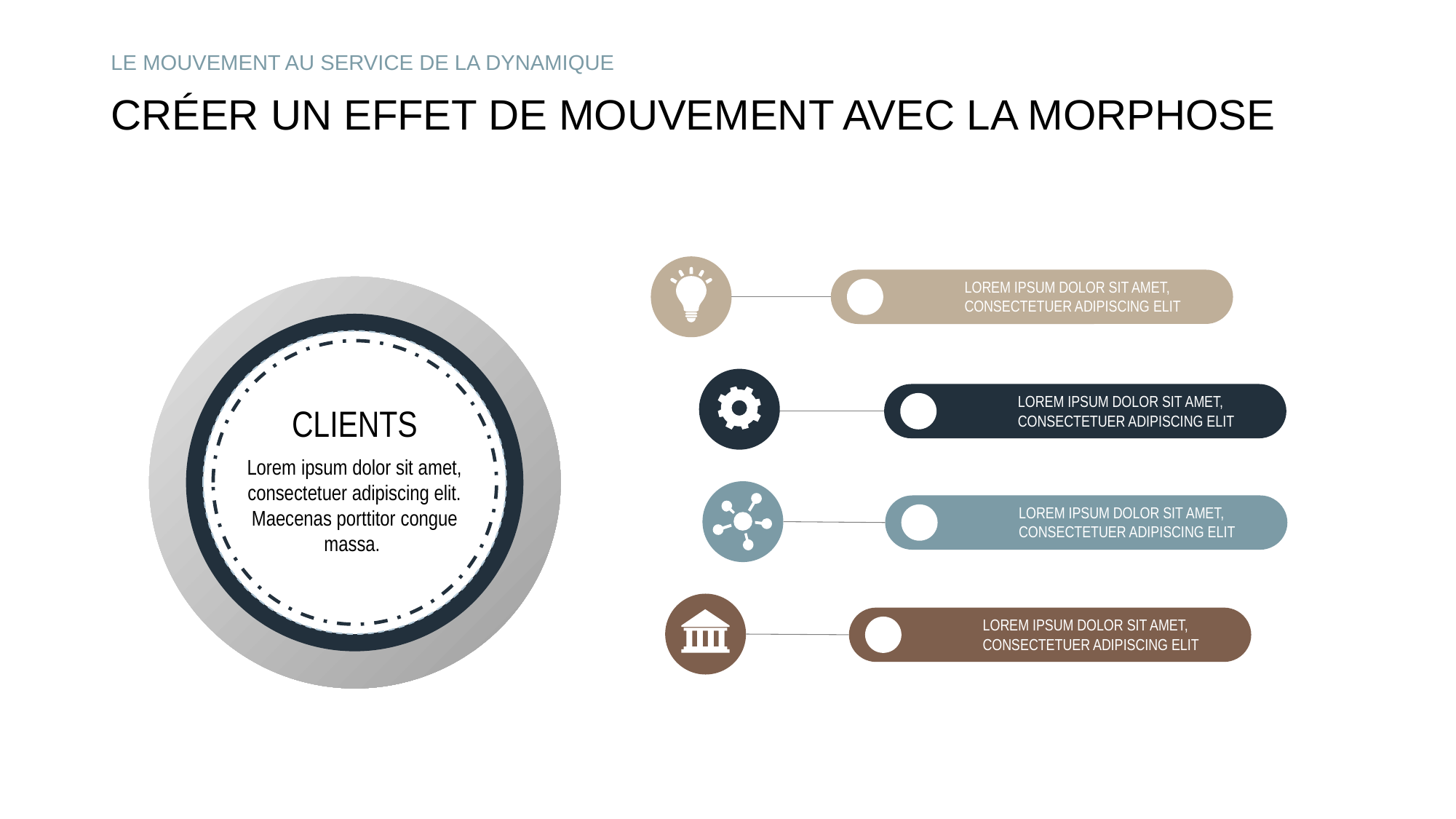

Le mouvement au service de la dynamique
# Créer un effet de mouvement avec la morphose

LOREM IPSUM DOLOR SIT AMET, CONSECTETUER ADIPISCING ELIT

CLIENTS
Lorem ipsum dolor sit amet, consectetuer adipiscing elit. Maecenas porttitor congue massa.

LOREM IPSUM DOLOR SIT AMET, CONSECTETUER ADIPISCING ELIT

LOREM IPSUM DOLOR SIT AMET, CONSECTETUER ADIPISCING ELIT

LOREM IPSUM DOLOR SIT AMET, CONSECTETUER ADIPISCING ELIT